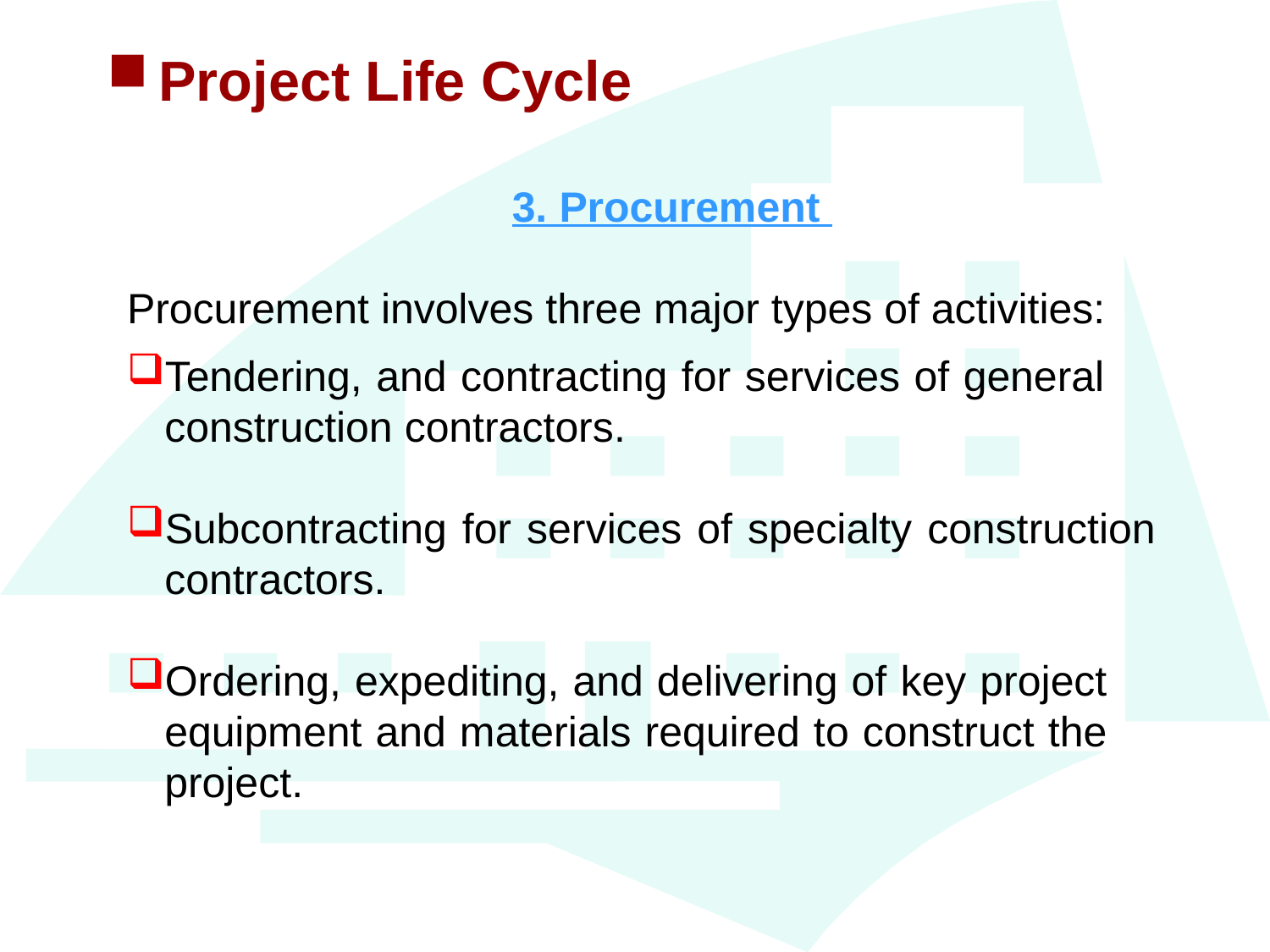

Project Life Cycle
3. Procurement

Procurement involves three major types of activities:

Tendering, and contracting for services of general         construction contractors.

Subcontracting for services of specialty construction     contractors.

Ordering, expediting, and delivering of key project         equipment and materials required to construct the         project.